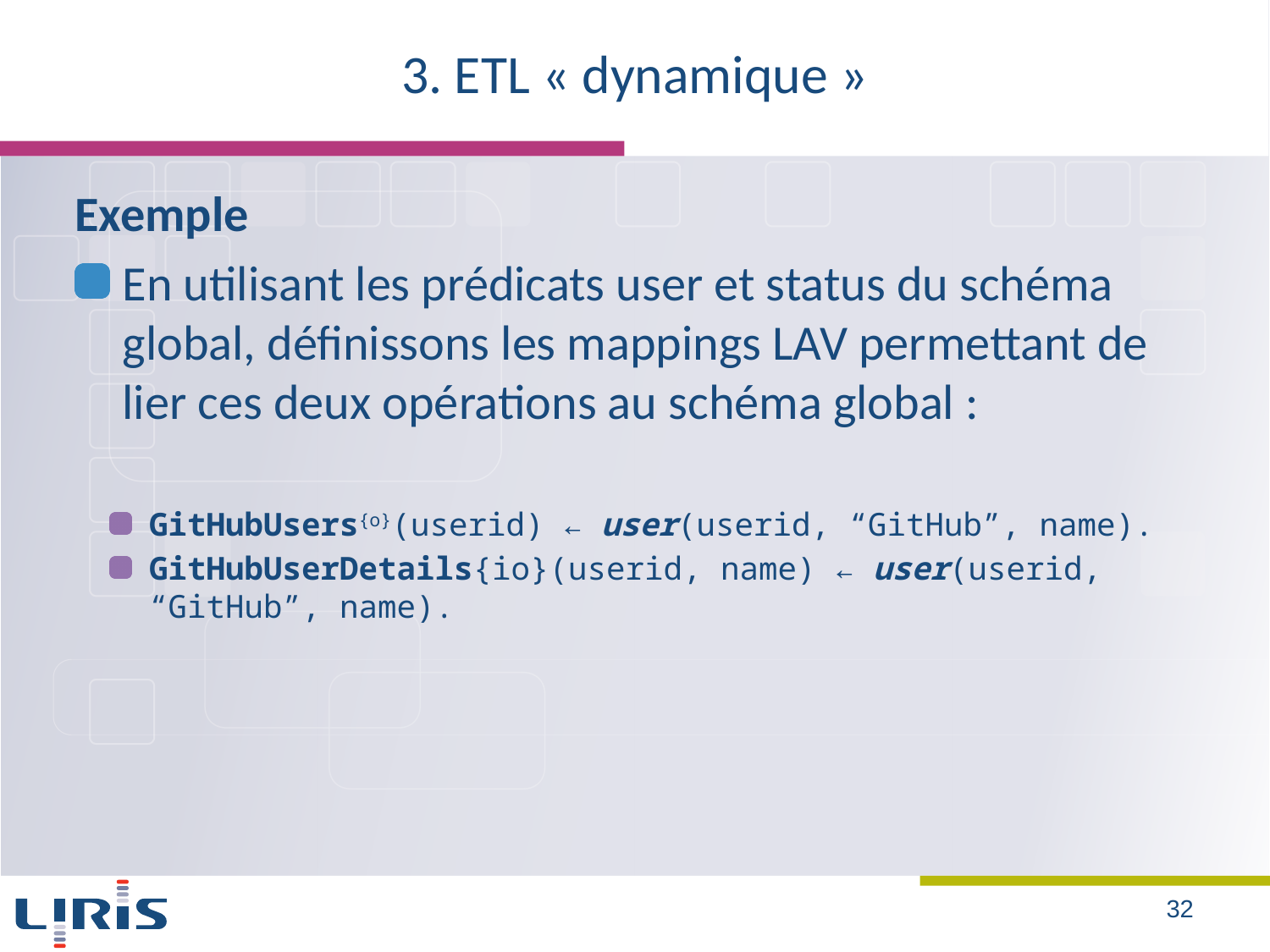

# 3. ETL « dynamique »
Exemple
En utilisant les prédicats user et status du schéma global, définissons les mappings LAV permettant de lier ces deux opérations au schéma global :

GitHubUsers{o}(userid) ← user(userid, “GitHub”, name).
GitHubUserDetails{io}(userid, name) ← user(userid, “GitHub”, name).
32